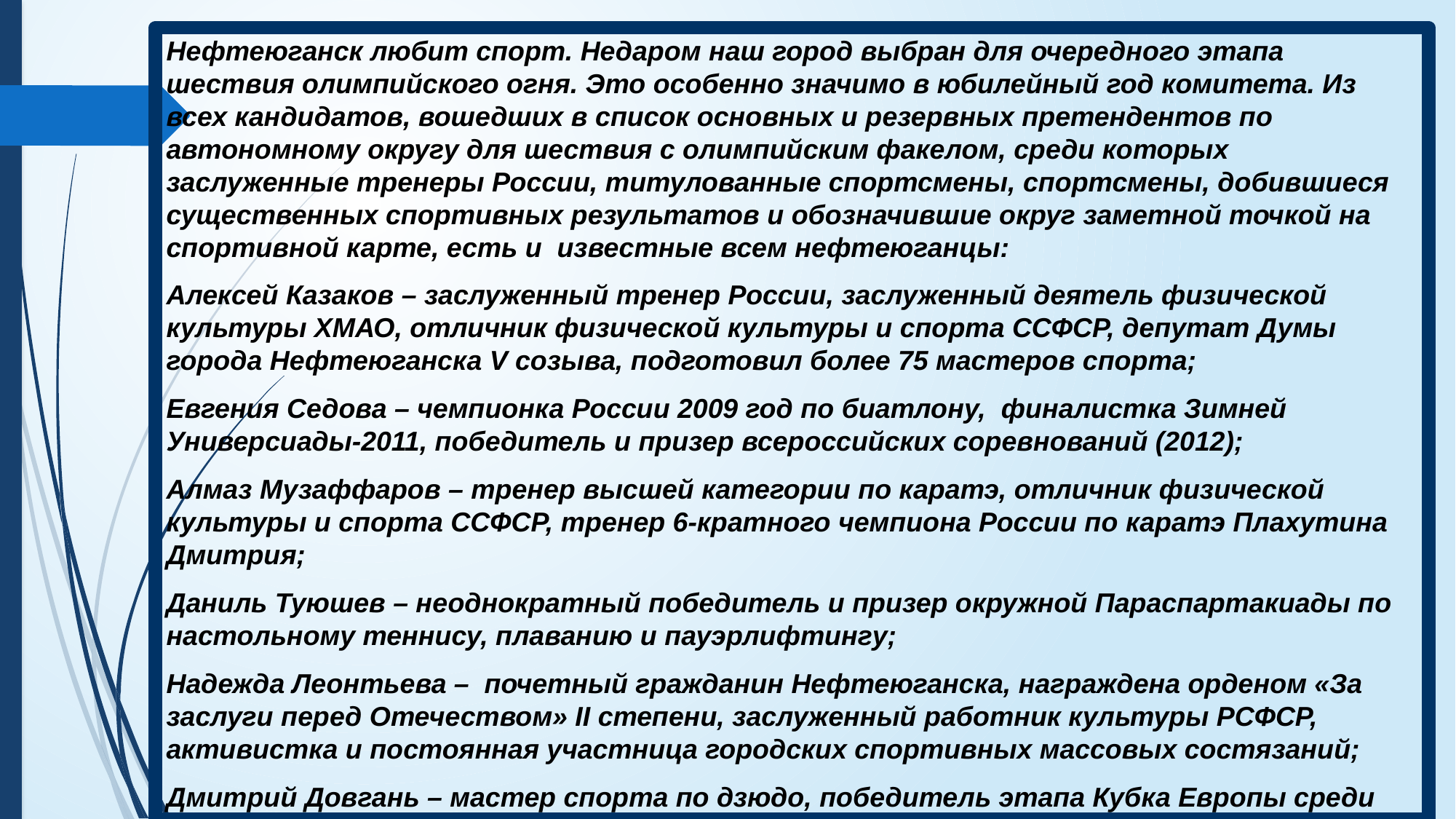

Нефтеюганск любит спорт. Недаром наш город выбран для очередного этапа шествия олимпийского огня. Это особенно значимо в юбилейный год комитета. Из всех кандидатов, вошедших в список основных и резервных претендентов по автономному округу для шествия с олимпийским факелом, среди которых заслуженные тренеры России, титулованные спортсмены, спортсмены, добившиеся существенных спортивных результатов и обозначившие округ заметной точкой на спортивной карте, есть и  известные всем нефтеюганцы:
Алексей Казаков – заслуженный тренер России, заслуженный деятель физической культуры ХМАО, отличник физической культуры и спорта ССФСР, депутат Думы города Нефтеюганска V созыва, подготовил более 75 мастеров спорта;
Евгения Седова – чемпионка России 2009 год по биатлону,  финалистка Зимней Универсиады-2011, победитель и призер всероссийских соревнований (2012);
Алмаз Музаффаров – тренер высшей категории по каратэ, отличник физической культуры и спорта ССФСР, тренер 6-кратного чемпиона России по каратэ Плахутина Дмитрия;
Даниль Туюшев – неоднократный победитель и призер окружной Параспартакиады по настольному теннису, плаванию и пауэрлифтингу;
Надежда Леонтьева –  почетный гражданин Нефтеюганска, награждена орденом «За заслуги перед Отечеством» II степени, заслуженный работник культуры РСФСР, активистка и постоянная участница городских спортивных массовых состязаний;
Дмитрий Довгань – мастер спорта по дзюдо, победитель этапа Кубка Европы среди молодежи (2010), второе командное место в чемпионате России по дзюдо среди взрослых (2011), второе место на Кубке России по дзюдо (2012).